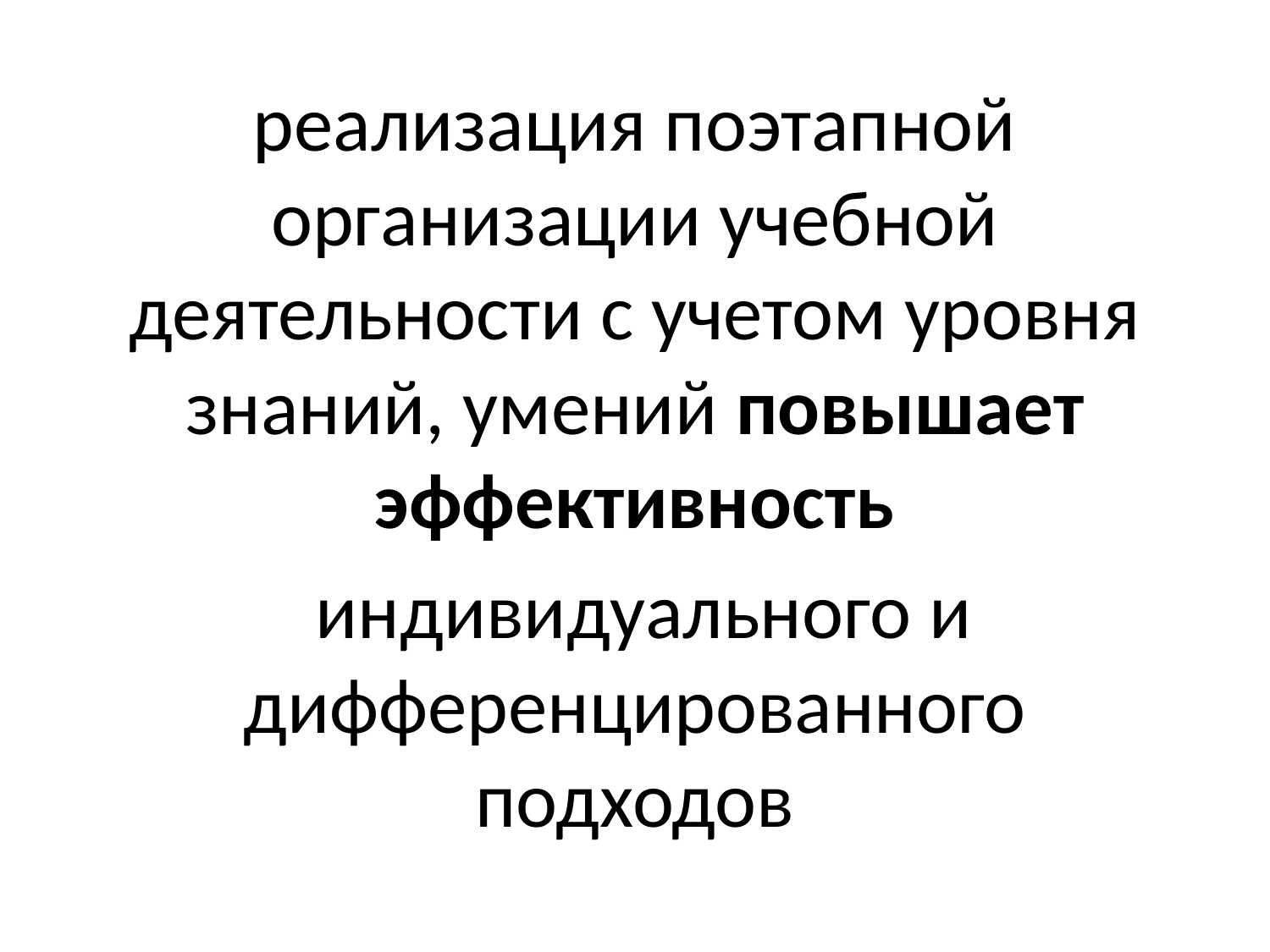

реализация поэтапной организации учебной деятельности с учетом уровня знаний, умений повышает эффективность
 индивидуального и дифференцированного подходов